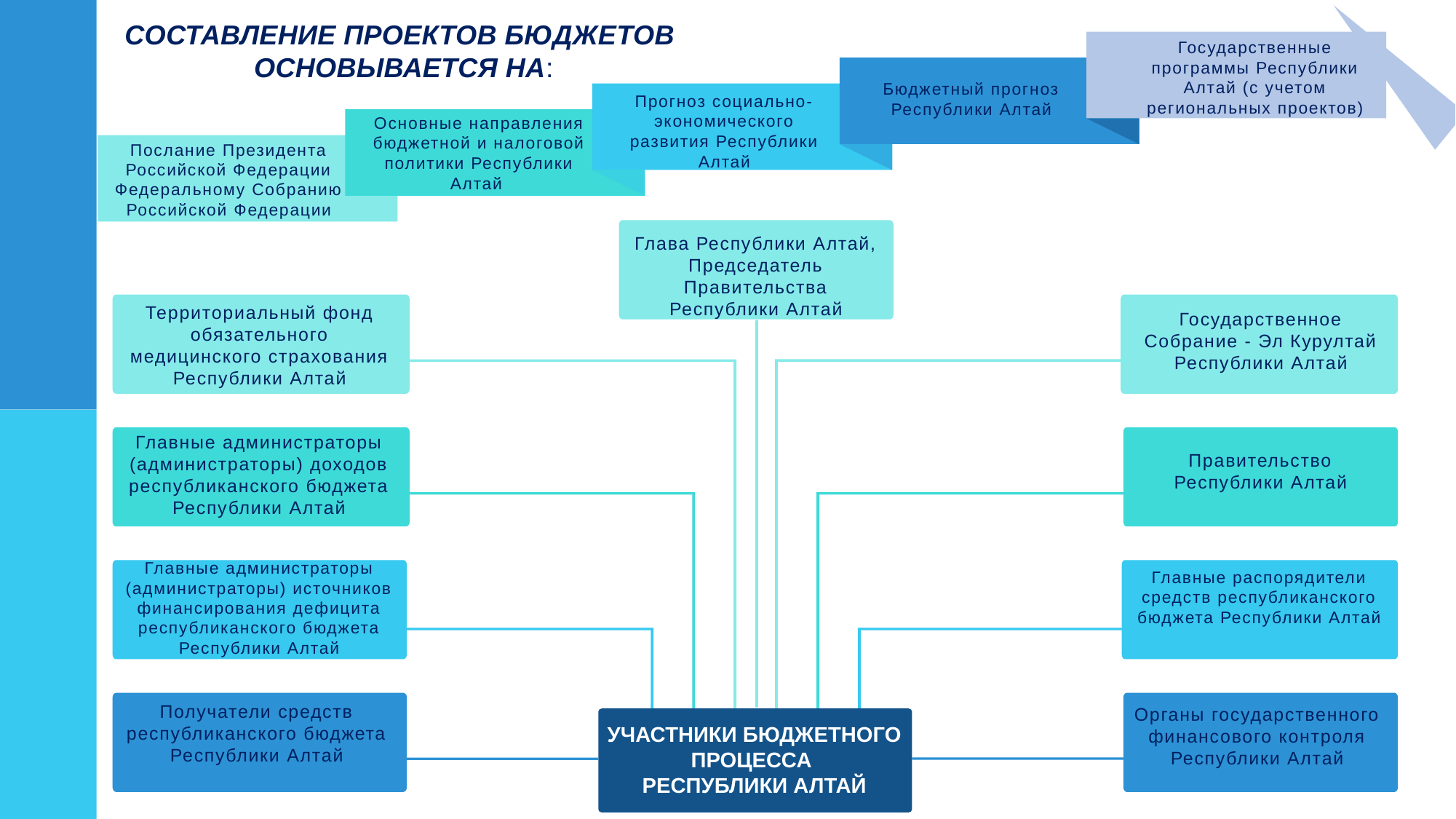

СОСТАВЛЕНИЕ ПРОЕКТОВ БЮДЖЕТОВ
 ОСНОВЫВАЕТСЯ НА:

Государственные программы Республики Алтай (с учетом региональных проектов)

Бюджетный прогноз Республики Алтай

Прогноз социально-экономического развития Республики Алтай

Основные направления бюджетной и налоговой политики Республики Алтай

Послание Президента Российской Федерации Федеральному Собранию Российской Федерации

Глава Республики Алтай, Председатель Правительства Республики Алтай

Inspiration
Motivation

Территориальный фонд обязательного медицинского страхования Республики Алтай

Государственное Собрание - Эл Курултай Республики Алтай

Vision
Innovation
Главные администраторы (администраторы) доходов республиканского бюджета Республики Алтай

Правительство Республики Алтай

Idea
Imagination
Главные администраторы (администраторы) источников финансирования дефицита республиканского бюджета Республики Алтай

Главные распорядители средств республиканского бюджета Республики Алтай

Brainstorming
Knowledge
CREATIVITY
Получатели средств республиканского бюджета Республики Алтай
Органы государственного финансового контроля Республики Алтай

УЧАСТНИКИ БЮДЖЕТНОГО ПРОЦЕССА
РЕСПУБЛИКИ АЛТАЙ

7